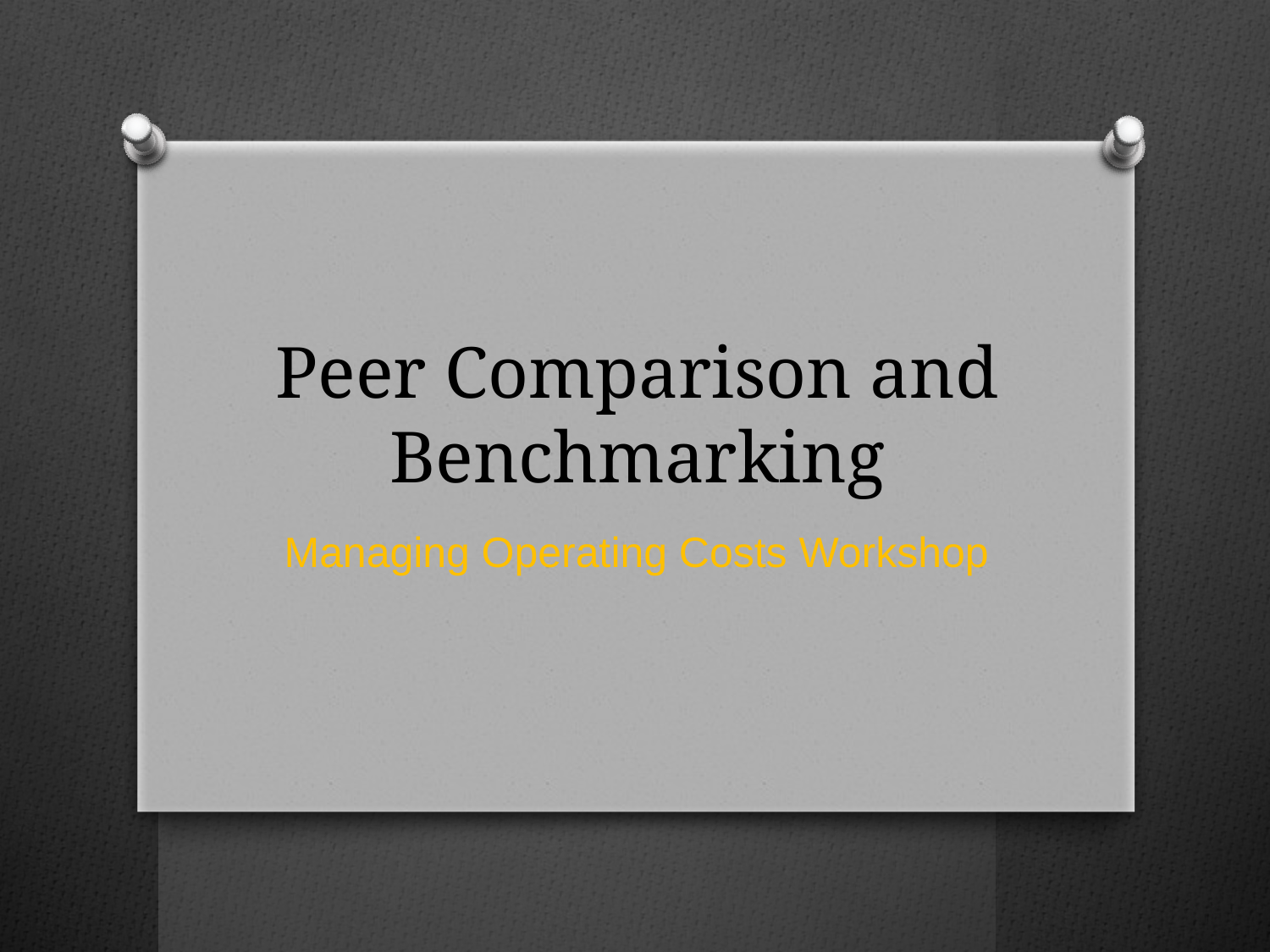

# Peer Comparison and Benchmarking
Managing Operating Costs Workshop